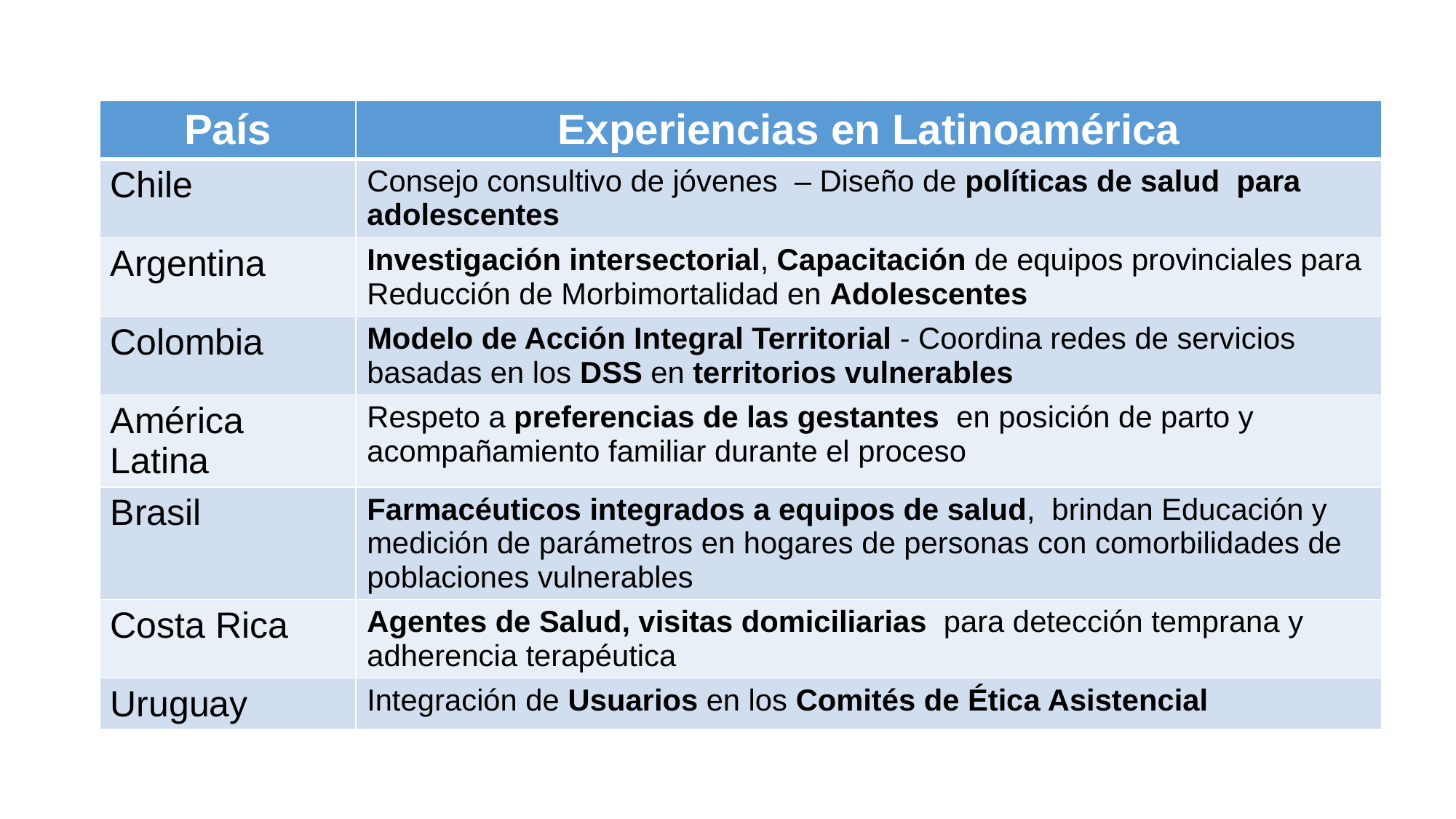

| País | Experiencias en Latinoamérica |
| --- | --- |
| Chile | Consejo consultivo de jóvenes – Diseño de políticas de salud para adolescentes |
| Argentina | Investigación intersectorial, Capacitación de equipos provinciales para Reducción de Morbimortalidad en Adolescentes |
| Colombia | Modelo de Acción Integral Territorial - Coordina redes de servicios basadas en los DSS en territorios vulnerables |
| América Latina | Respeto a preferencias de las gestantes en posición de parto y acompañamiento familiar durante el proceso |
| Brasil | Farmacéuticos integrados a equipos de salud, brindan Educación y medición de parámetros en hogares de personas con comorbilidades de poblaciones vulnerables |
| Costa Rica | Agentes de Salud, visitas domiciliarias para detección temprana y adherencia terapéutica |
| Uruguay | Integración de Usuarios en los Comités de Ética Asistencial |